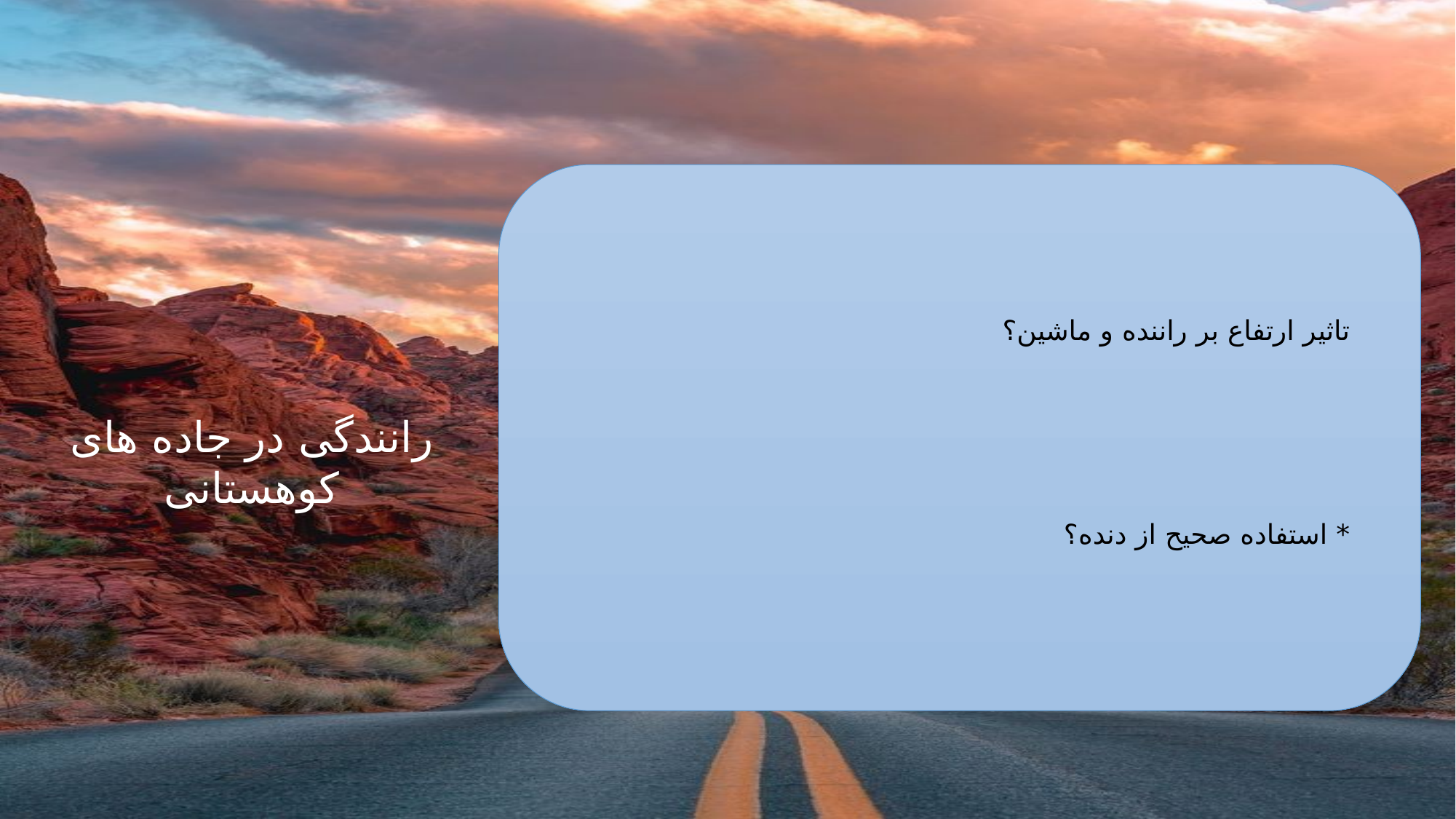

تاثیر ارتفاع بر راننده و ماشین؟
رانندگی در جاده های کوهستانی
* استفاده صحیح از دنده؟